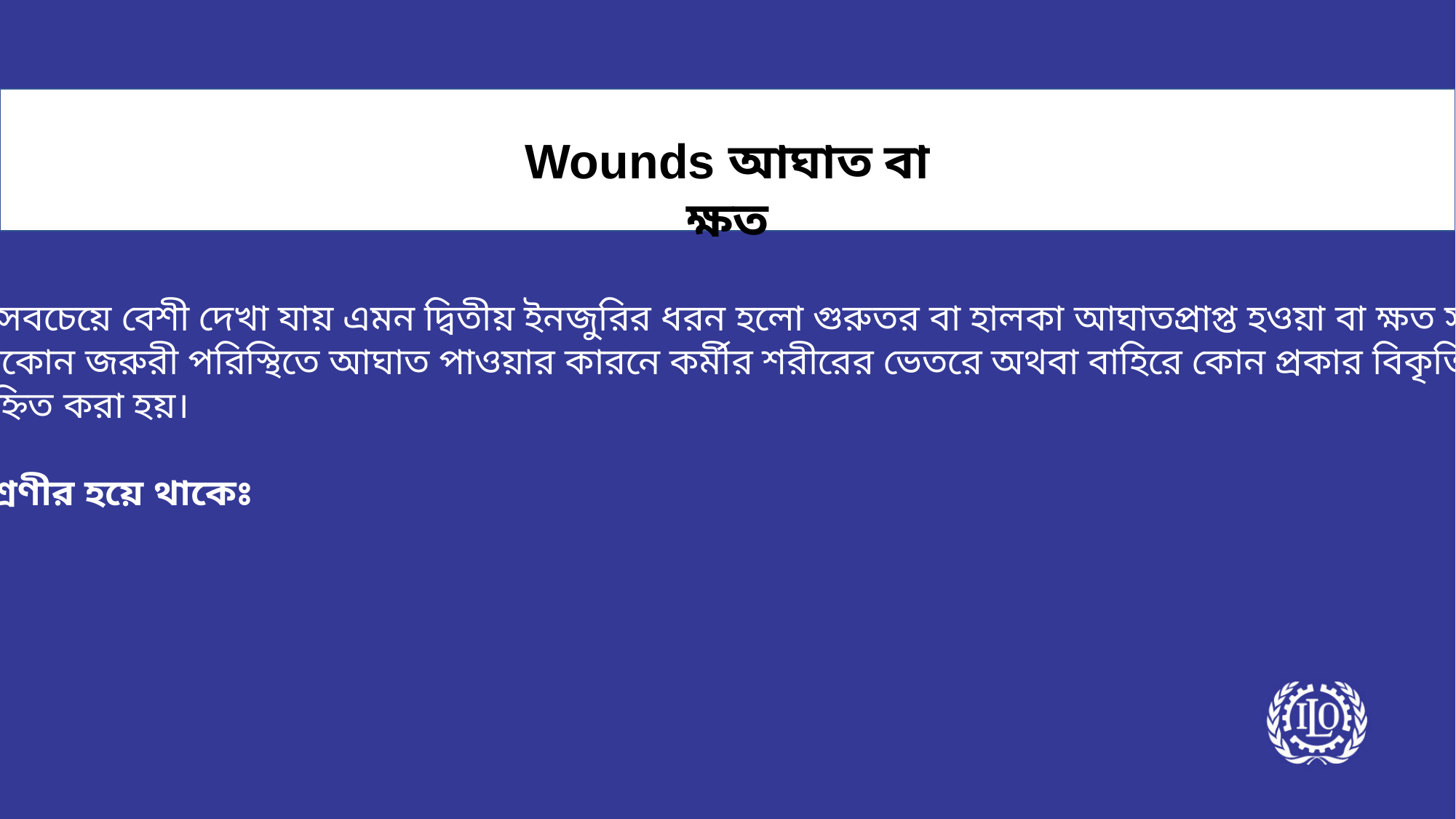

Wounds আঘাত বা ক্ষত
কর্মক্ষেত্রে সবচেয়ে বেশী দেখা যায় এমন দ্বিতীয় ইনজুরির ধরন হলো গুরুতর বা হালকা আঘাতপ্রাপ্ত হওয়া বা ক্ষত সৃষ্টি হওয়া।
আসলে যেকোন জরুরী পরিস্থিতে আঘাত পাওয়ার কারনে কর্মীর শরীরের ভেতরে অথবা বাহিরে কোন প্রকার বিকৃতি-কে ক্ষত
হিসেবে চিহ্নিত করা হয়।

ক্ষত দুই শ্রেণীর হয়ে থাকেঃ